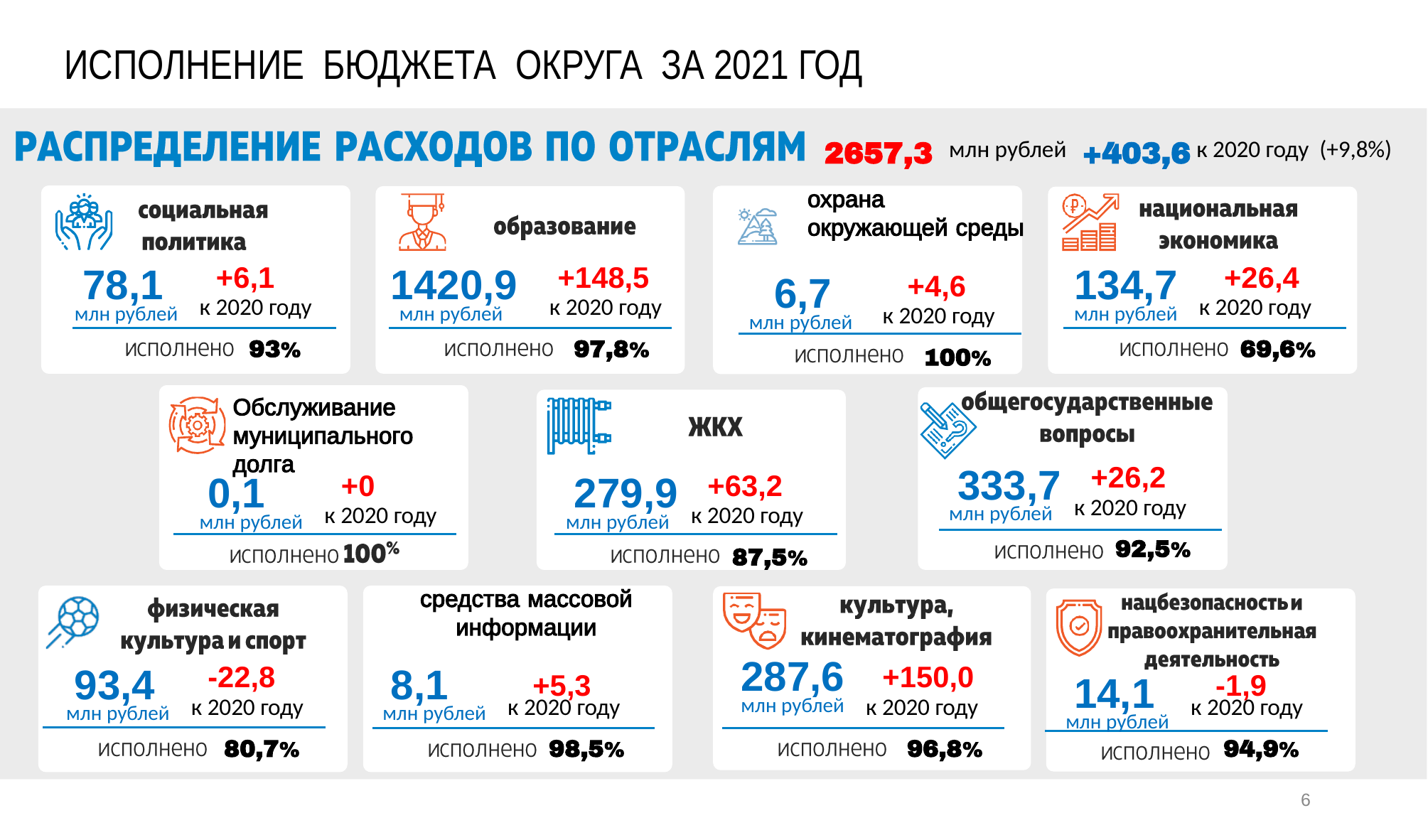

ИСПОЛНЕНИЕ  БЮДЖЕТА  ОКРУГА  ЗА 2021 ГОД

2657,3
млн рублей
+403,6
к 2020 году  (+9,8%)
охрана окружающей среды

78,1
+6,1
1420,9
+148,5
134,7
+26,4
6,7
+4,6
к 2020 году
к 2020 году
к 2020 году
млн рублей
млн рублей
к 2020 году
млн рублей
млн рублей

 93%

 97,8%

 69,6%

 100%

Обслуживание муниципального долга

333,7
+26,2
0,1
+0
279,9
+63,2
к 2020 году
к 2020 году
к 2020 году
млн рублей
млн рублей
млн рублей
 92,5%

 87,5%
средства массовой информации

287,6
93,4
-22,8
8,1
+150,0
+5,3
14,1
-1,9
к 2020 году
к 2020 году
млн рублей
к 2020 году
к 2020 году
млн рублей
млн рублей
млн рублей

 80,7%

 98,5%

 96,8%
 94,9%

6